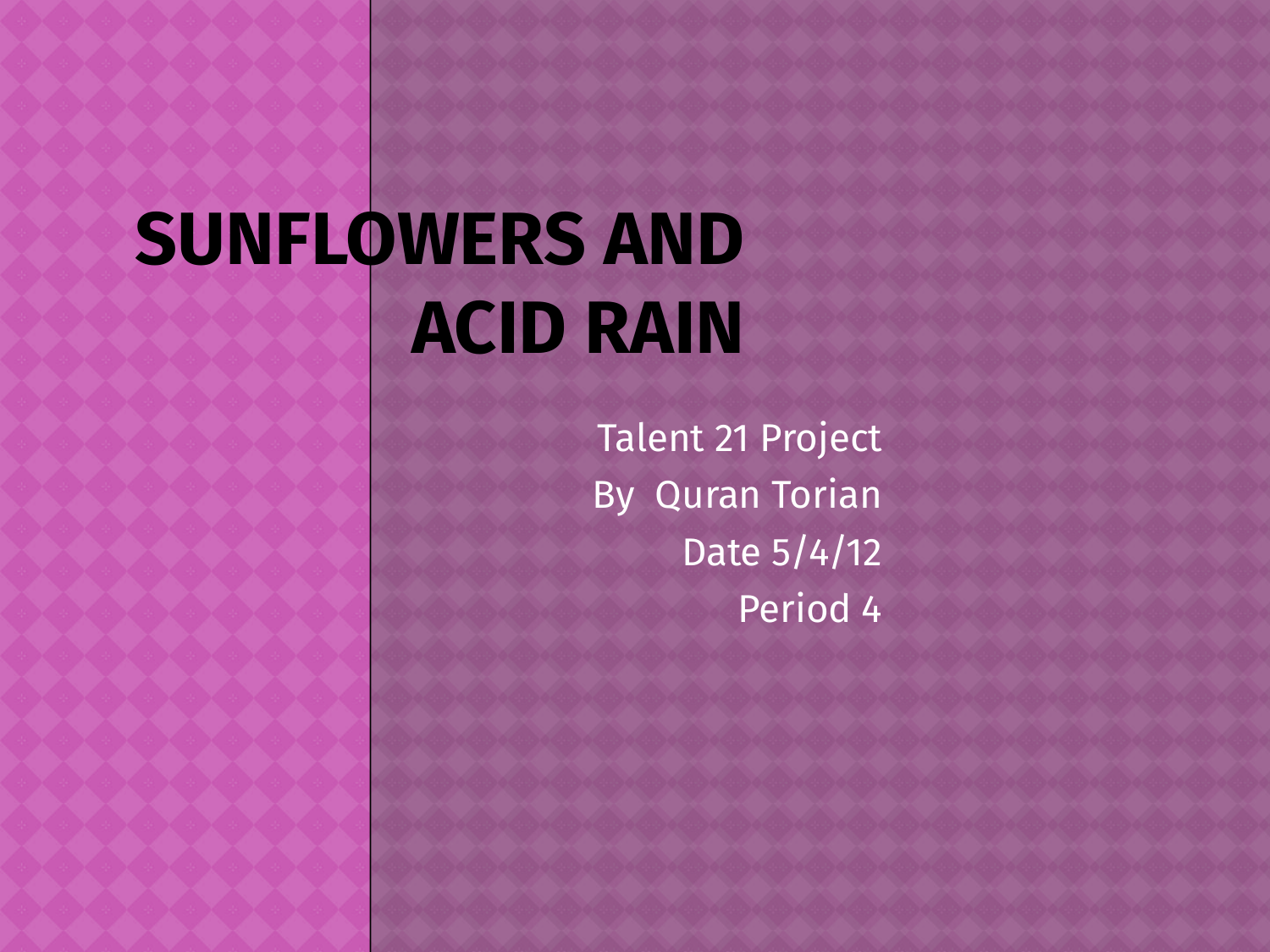

# Sunflowers and Acid Rain
Talent 21 Project
By  Quran Torian
Date 5/4/12
Period 4